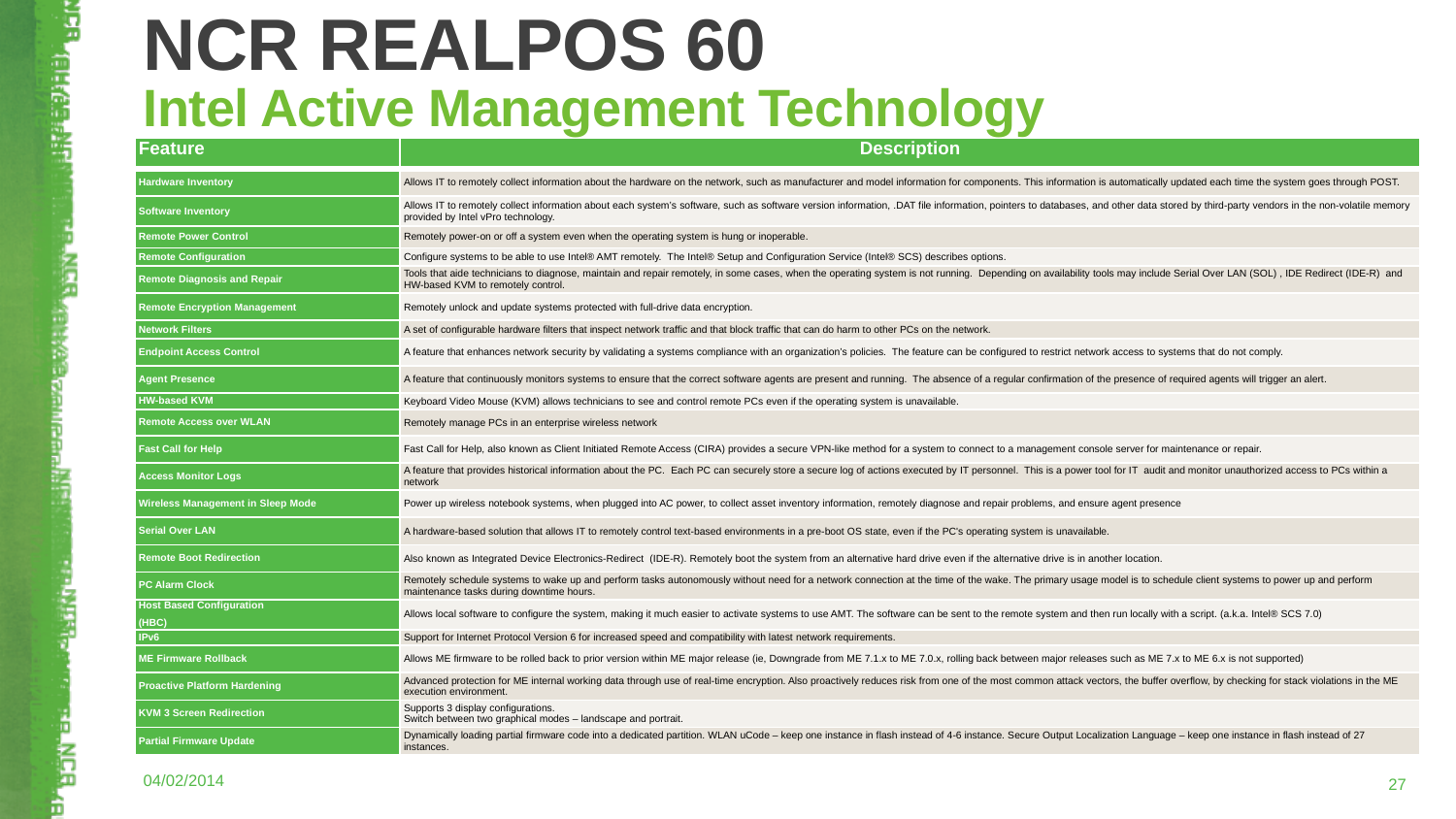

NCR REALPOS 60
Intel Active Management Technology
| Feature | Description |
| --- | --- |
| Hardware Inventory | Allows IT to remotely collect information about the hardware on the network, such as manufacturer and model information for components. This information is automatically updated each time the system goes through POST. |
| Software Inventory | Allows IT to remotely collect information about each system’s software, such as software version information, .DAT file information, pointers to databases, and other data stored by third-party vendors in the non-volatile memory provided by Intel vPro technology. |
| Remote Power Control | Remotely power-on or off a system even when the operating system is hung or inoperable. |
| Remote Configuration | Configure systems to be able to use Intel® AMT remotely.  The Intel® Setup and Configuration Service (Intel® SCS) describes options. |
| Remote Diagnosis and Repair | Tools that aide technicians to diagnose, maintain and repair remotely, in some cases, when the operating system is not running.  Depending on availability tools may include Serial Over LAN (SOL) , IDE Redirect (IDE-R)  and HW-based KVM to remotely control. |
| Remote Encryption Management | Remotely unlock and update systems protected with full-drive data encryption. |
| Network Filters | A set of configurable hardware filters that inspect network traffic and that block traffic that can do harm to other PCs on the network. |
| Endpoint Access Control | A feature that enhances network security by validating a systems compliance with an organization’s policies.  The feature can be configured to restrict network access to systems that do not comply. |
| Agent Presence | A feature that continuously monitors systems to ensure that the correct software agents are present and running.  The absence of a regular confirmation of the presence of required agents will trigger an alert. |
| HW-based KVM | Keyboard Video Mouse (KVM) allows technicians to see and control remote PCs even if the operating system is unavailable. |
| Remote Access over WLAN | Remotely manage PCs in an enterprise wireless network |
| Fast Call for Help | Fast Call for Help, also known as Client Initiated Remote Access (CIRA) provides a secure VPN-like method for a system to connect to a management console server for maintenance or repair. |
| Access Monitor Logs | A feature that provides historical information about the PC.  Each PC can securely store a secure log of actions executed by IT personnel.  This is a power tool for IT  audit and monitor unauthorized access to PCs within a network |
| Wireless Management in Sleep Mode | Power up wireless notebook systems, when plugged into AC power, to collect asset inventory information, remotely diagnose and repair problems, and ensure agent presence |
| Serial Over LAN | A hardware-based solution that allows IT to remotely control text-based environments in a pre-boot OS state, even if the PC's operating system is unavailable. |
| Remote Boot Redirection | Also known as Integrated Device Electronics-Redirect  (IDE-R). Remotely boot the system from an alternative hard drive even if the alternative drive is in another location. |
| PC Alarm Clock | Remotely schedule systems to wake up and perform tasks autonomously without need for a network connection at the time of the wake. The primary usage model is to schedule client systems to power up and perform maintenance tasks during downtime hours. |
| Host Based Configuration (HBC) | Allows local software to configure the system, making it much easier to activate systems to use AMT. The software can be sent to the remote system and then run locally with a script. (a.k.a. Intel® SCS 7.0) |
| IPv6 | Support for Internet Protocol Version 6 for increased speed and compatibility with latest network requirements. |
| ME Firmware Rollback | Allows ME firmware to be rolled back to prior version within ME major release (ie, Downgrade from ME 7.1.x to ME 7.0.x, rolling back between major releases such as ME 7.x to ME 6.x is not supported) |
| Proactive Platform Hardening | Advanced protection for ME internal working data through use of real-time encryption. Also proactively reduces risk from one of the most common attack vectors, the buffer overflow, by checking for stack violations in the ME execution environment. |
| KVM 3 Screen Redirection | Supports 3 display configurations. Switch between two graphical modes – landscape and portrait. |
| Partial Firmware Update | Dynamically loading partial firmware code into a dedicated partition. WLAN uCode – keep one instance in flash instead of 4-6 instance. Secure Output Localization Language – keep one instance in flash instead of 27 instances. |
04/02/2014
27